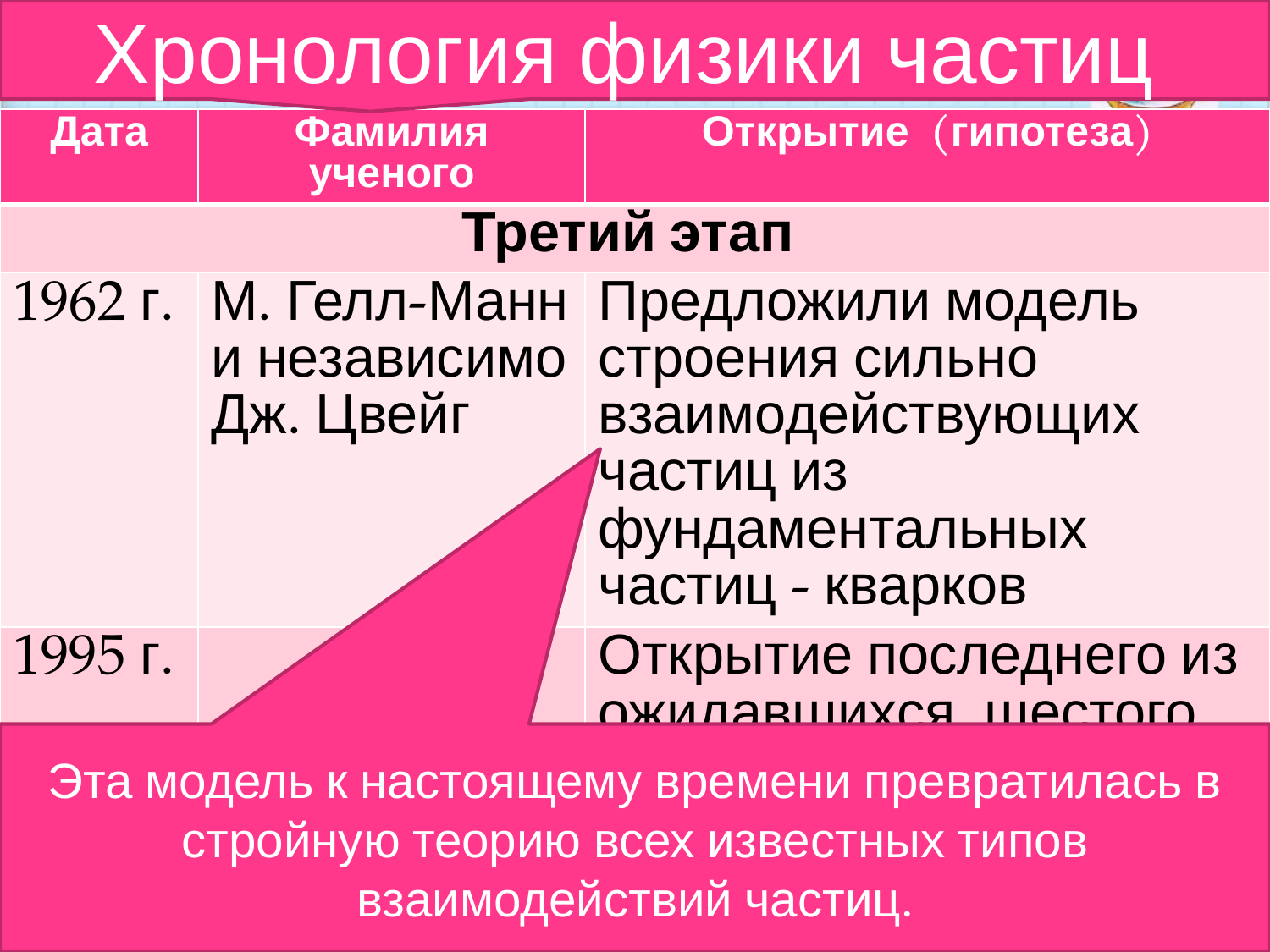

Хронология физики частиц
| Дата | Фамилия ученого | Открытие (гипотеза) |
| --- | --- | --- |
| Третий этап |  |  |
| 1962 г. | М. Гелл-Манн и независимо Дж. Цвейг | Предложили модель строения сильно взаимодействующих частиц из фундаментальных частиц - кварков |
| 1995 г. |  | Открытие последнего из ожидавшихся, шестого кварка |
Эта модель к настоящему времени превратилась в стройную теорию всех известных типов взаимодействий частиц.